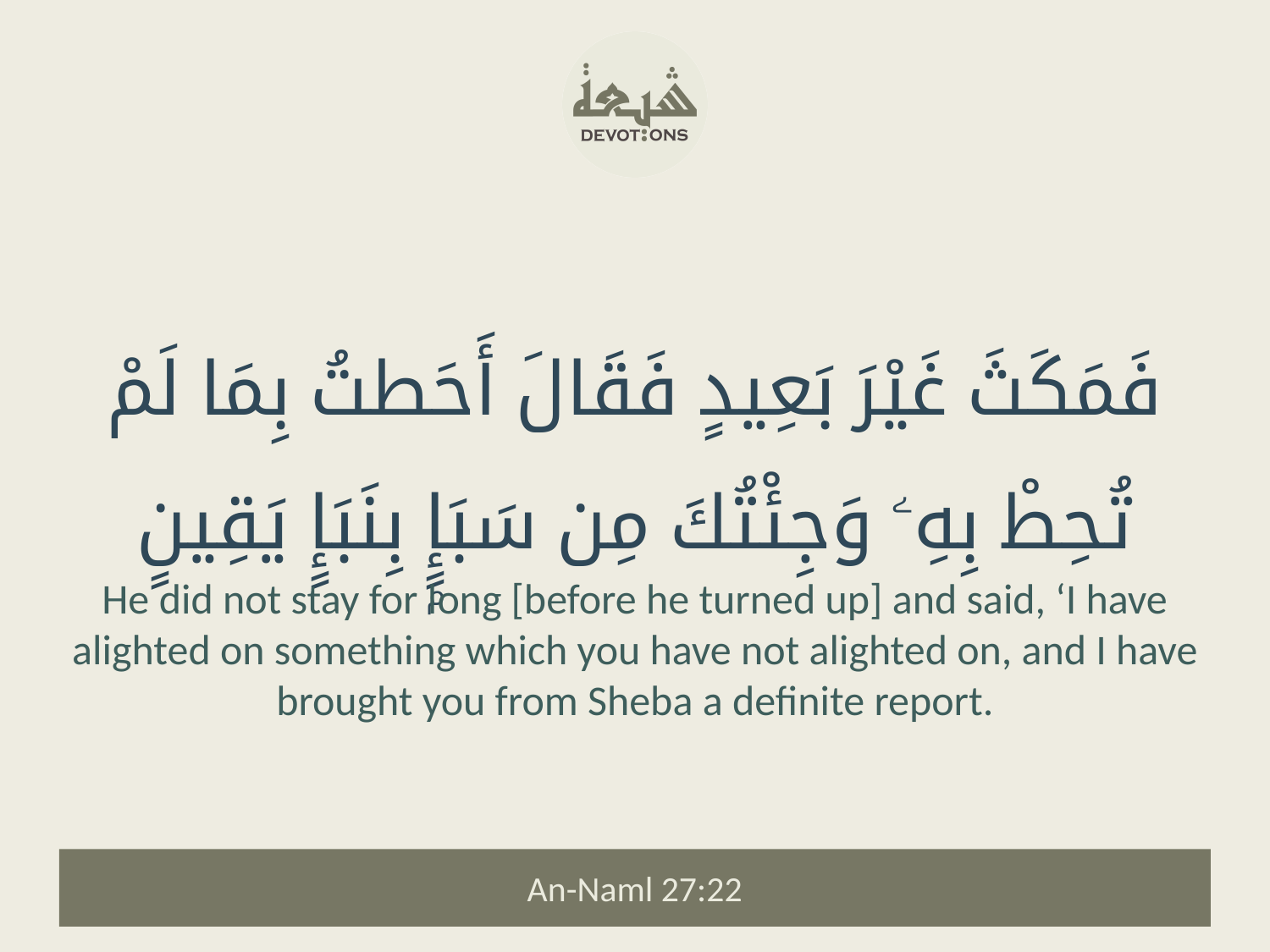

فَمَكَثَ غَيْرَ بَعِيدٍ فَقَالَ أَحَطتُ بِمَا لَمْ تُحِطْ بِهِۦ وَجِئْتُكَ مِن سَبَإٍۭ بِنَبَإٍ يَقِينٍ
He did not stay for long [before he turned up] and said, ‘I have alighted on something which you have not alighted on, and I have brought you from Sheba a definite report.
An-Naml 27:22